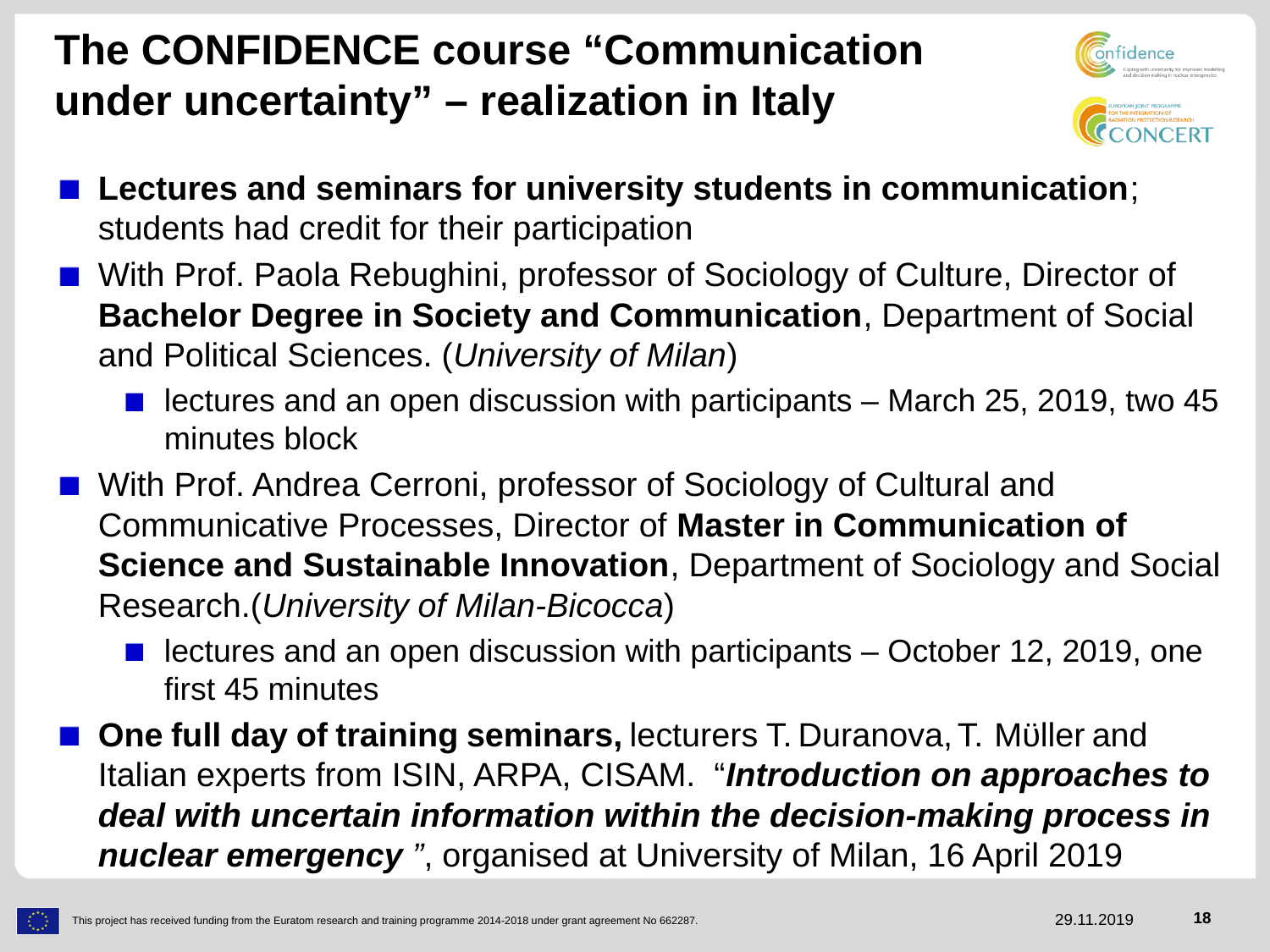

# The CONFIDENCE course “Communication under uncertainty” – realization in Italy
Lectures and seminars for university students in communication; students had credit for their participation
With Prof. Paola Rebughini, professor of Sociology of Culture, Director of Bachelor Degree in Society and Communication, Department of Social and Political Sciences. (University of Milan)
lectures and an open discussion with participants – March 25, 2019, two 45 minutes block
With Prof. Andrea Cerroni, professor of Sociology of Cultural and Communicative Processes, Director of Master in Communication of Science and Sustainable Innovation, Department of Sociology and Social Research.(University of Milan-Bicocca)
lectures and an open discussion with participants – October 12, 2019, one first 45 minutes
One full day of training seminars, lecturers T. Duranova, T.  Mϋller and Italian experts from ISIN, ARPA, CISAM.  “Introduction on approaches to deal with uncertain information within the decision-making process in nuclear emergency ”, organised at University of Milan, 16 April 2019